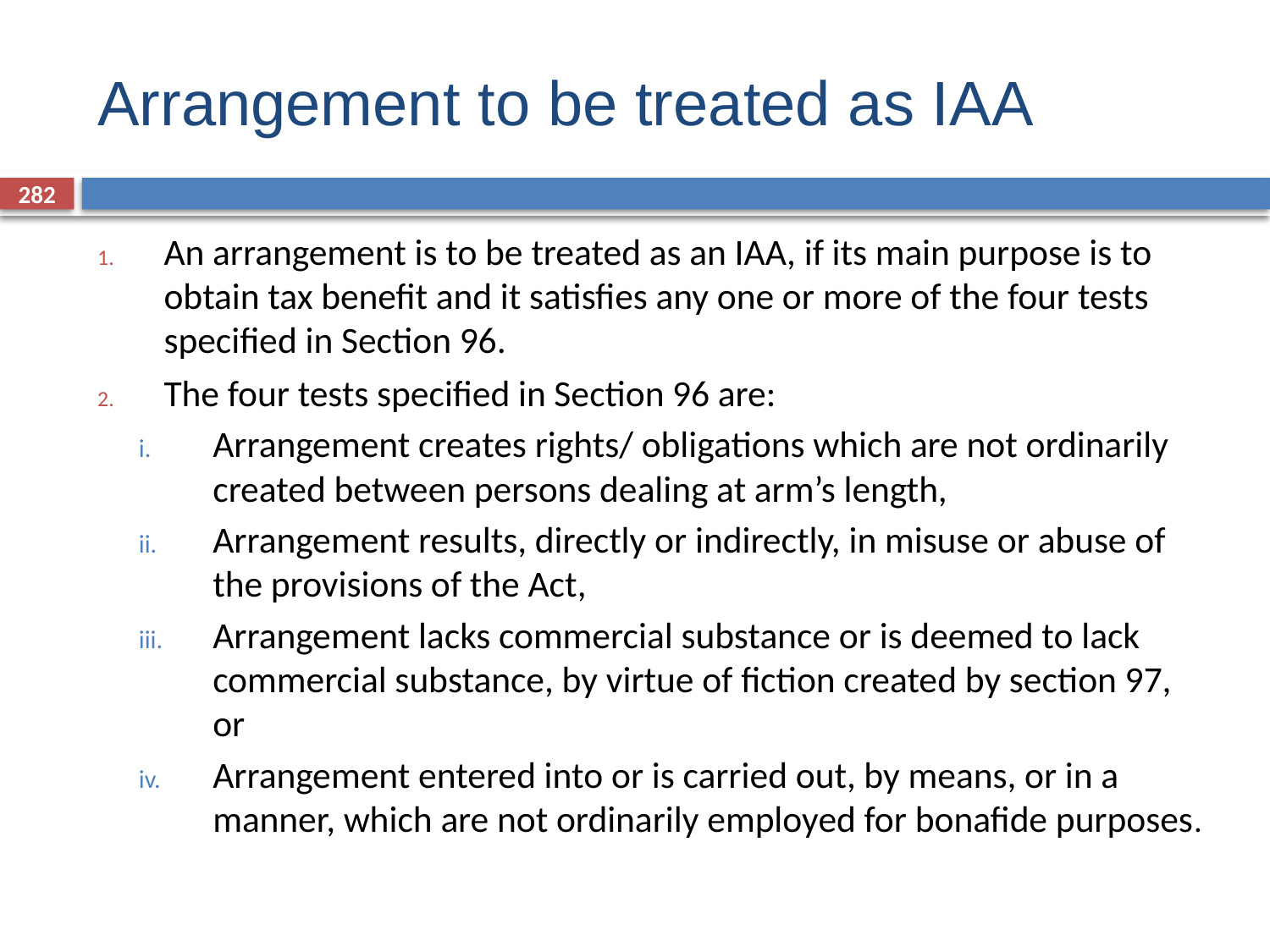

# Arrangement to be treated as IAA
282
An arrangement is to be treated as an IAA, if its main purpose is to obtain tax benefit and it satisfies any one or more of the four tests specified in Section 96.
The four tests specified in Section 96 are:
Arrangement creates rights/ obligations which are not ordinarily created between persons dealing at arm’s length,
Arrangement results, directly or indirectly, in misuse or abuse of the provisions of the Act,
Arrangement lacks commercial substance or is deemed to lack commercial substance, by virtue of fiction created by section 97, or
Arrangement entered into or is carried out, by means, or in a manner, which are not ordinarily employed for bonafide purposes.